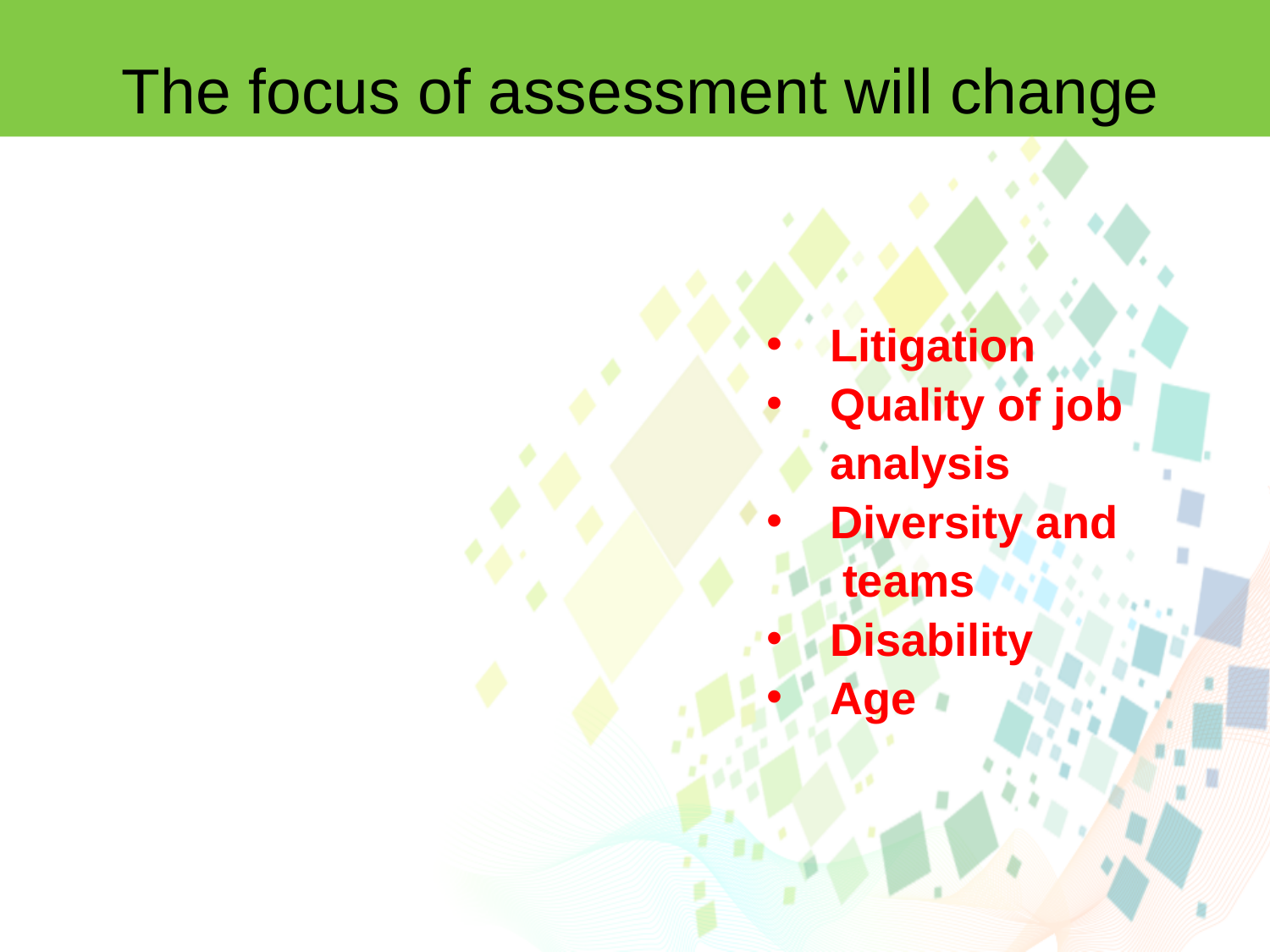

The focus of assessment will change
Litigation
Quality of job analysis
Diversity and     teams
Disability
Age